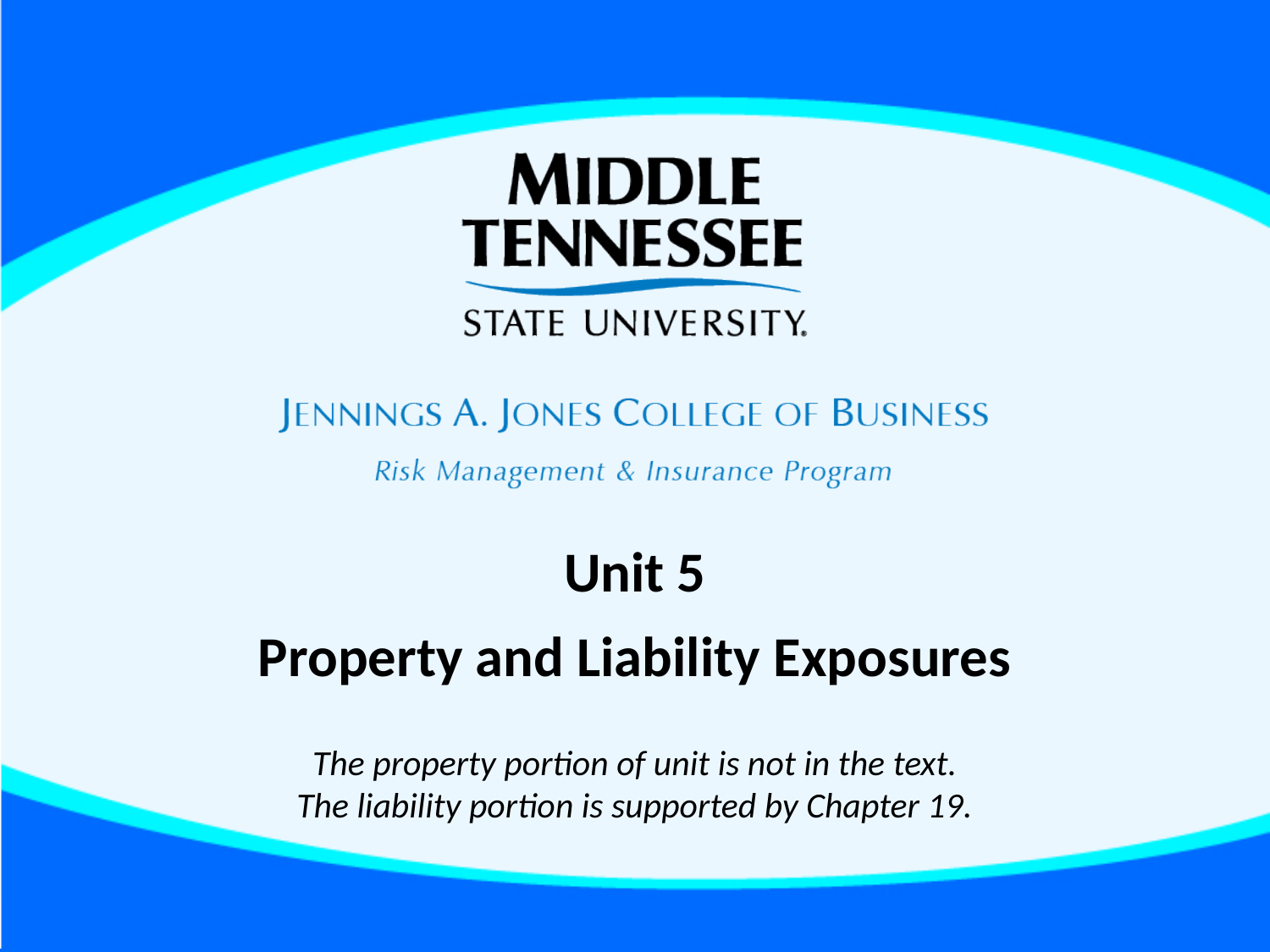

Unit 5
Property and Liability Exposures
# The property portion of unit is not in the text. The liability portion is supported by Chapter 19.